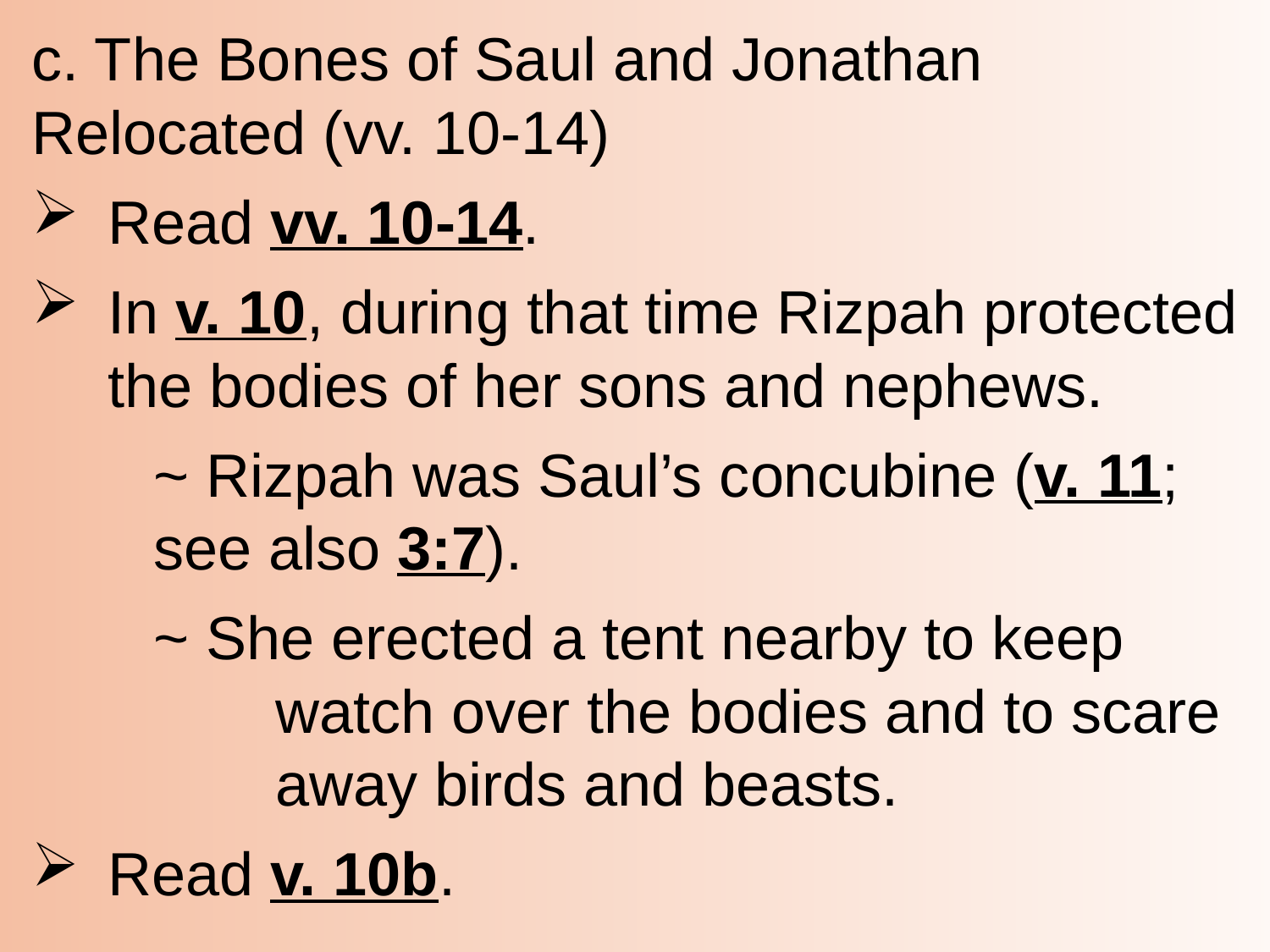

c. The Bones of Saul and Jonathan 	Relocated (vv. 10-14)
Read vv. 10-14.
In v. 10, during that time Rizpah protected the bodies of her sons and nephews.
		~ Rizpah was Saul’s concubine (v. 11; 					see also 3:7).
		~ She erected a tent nearby to keep 				 	watch over the bodies and to scare 				 	away birds and beasts.
Read v. 10b.